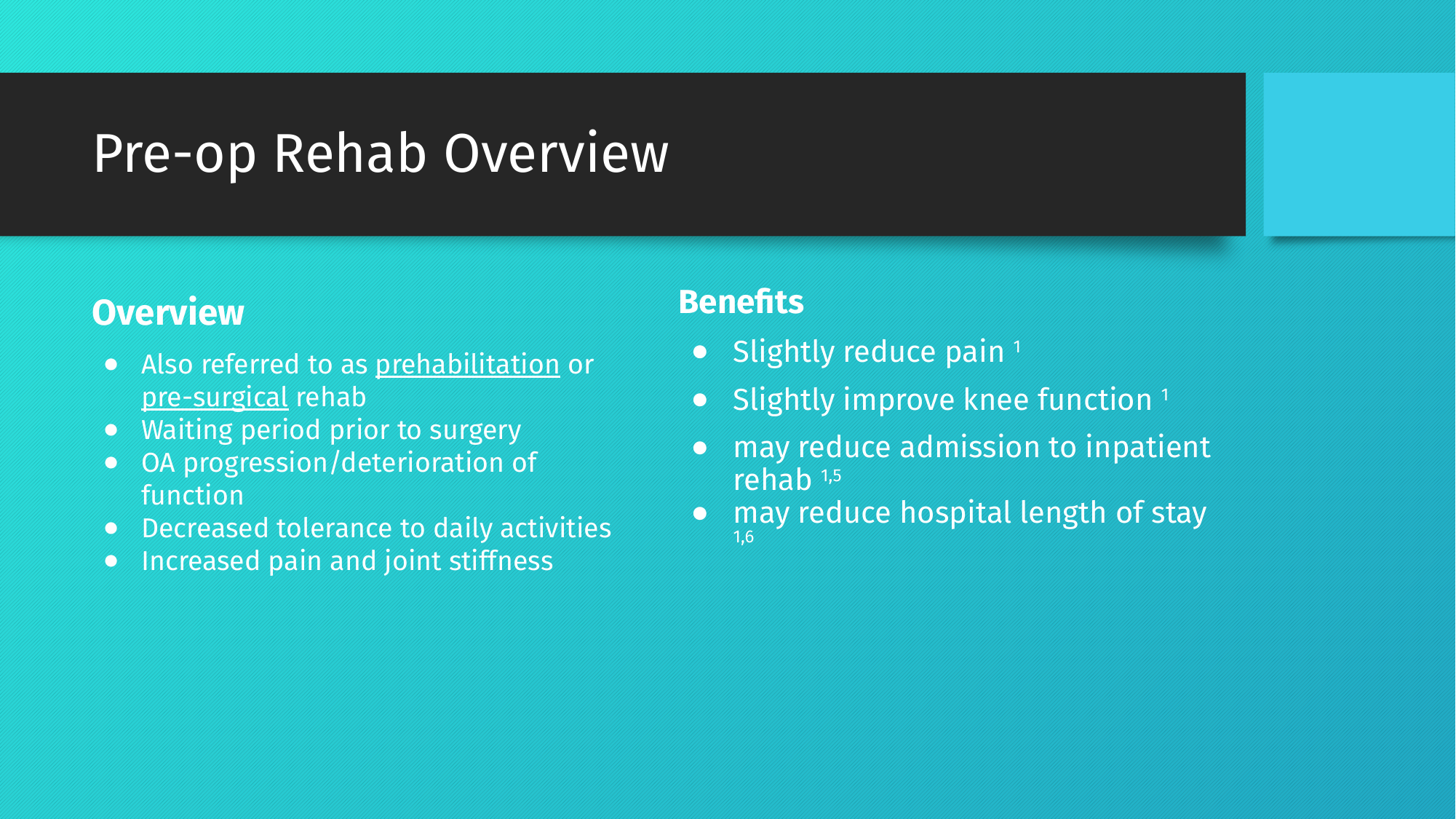

# Pre-op Rehab Overview
Benefits
Slightly reduce pain 1
Slightly improve knee function 1
may reduce admission to inpatient rehab 1,5
may reduce hospital length of stay 1,6
Overview
Also referred to as prehabilitation or pre-surgical rehab
Waiting period prior to surgery
OA progression/deterioration of function
Decreased tolerance to daily activities
Increased pain and joint stiffness